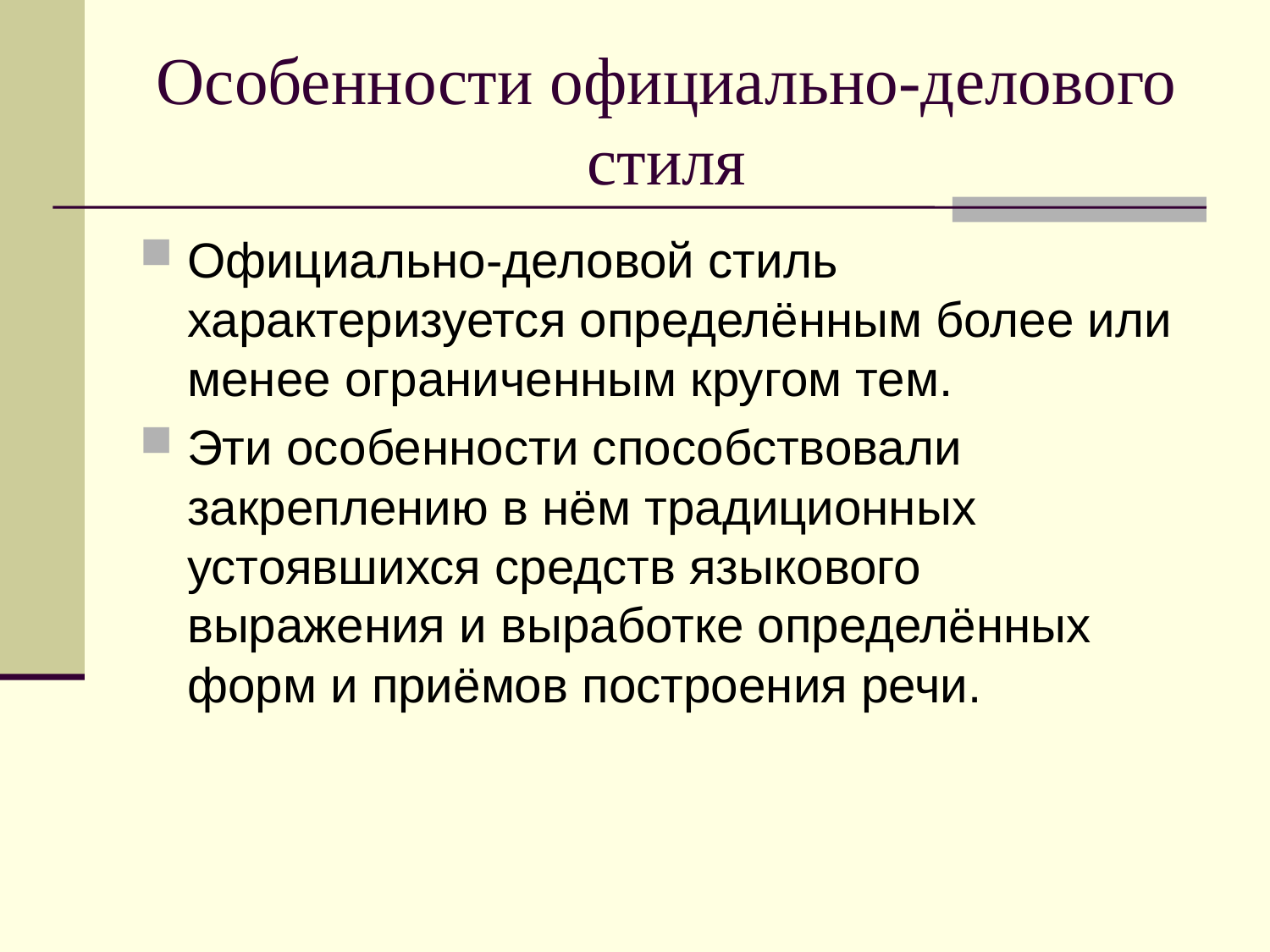

# Особенности официально-делового стиля
Официально-деловой стиль характеризуется определённым более или менее ограниченным кругом тем.
Эти особенности способствовали закреплению в нём традиционных устоявшихся средств языкового выражения и выработке определённых форм и приёмов построения речи.